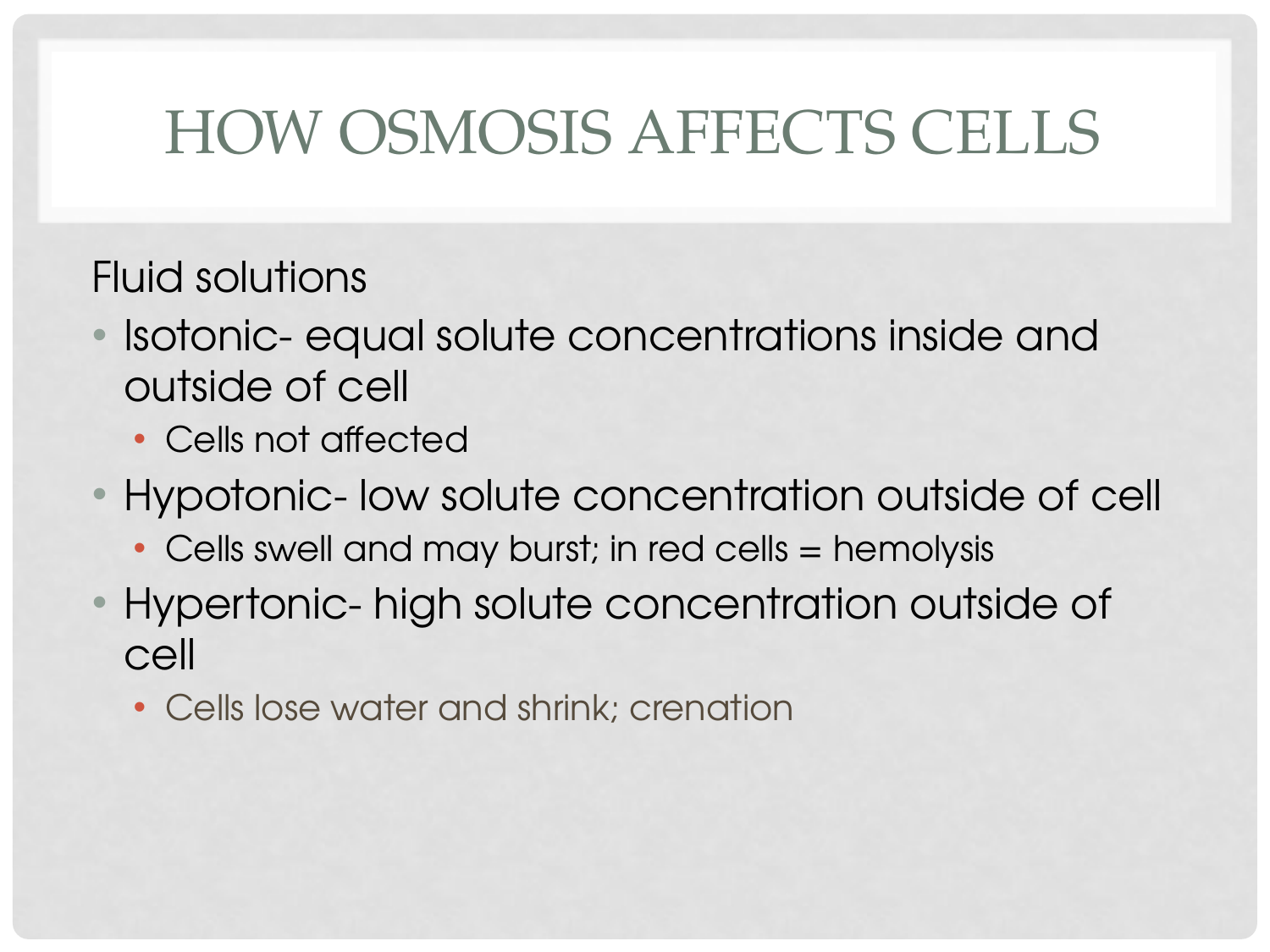

# How osmosis affects cells
Fluid solutions
Isotonic- equal solute concentrations inside and outside of cell
Cells not affected
Hypotonic- low solute concentration outside of cell
Cells swell and may burst; in red cells = hemolysis
Hypertonic- high solute concentration outside of cell
Cells lose water and shrink; crenation